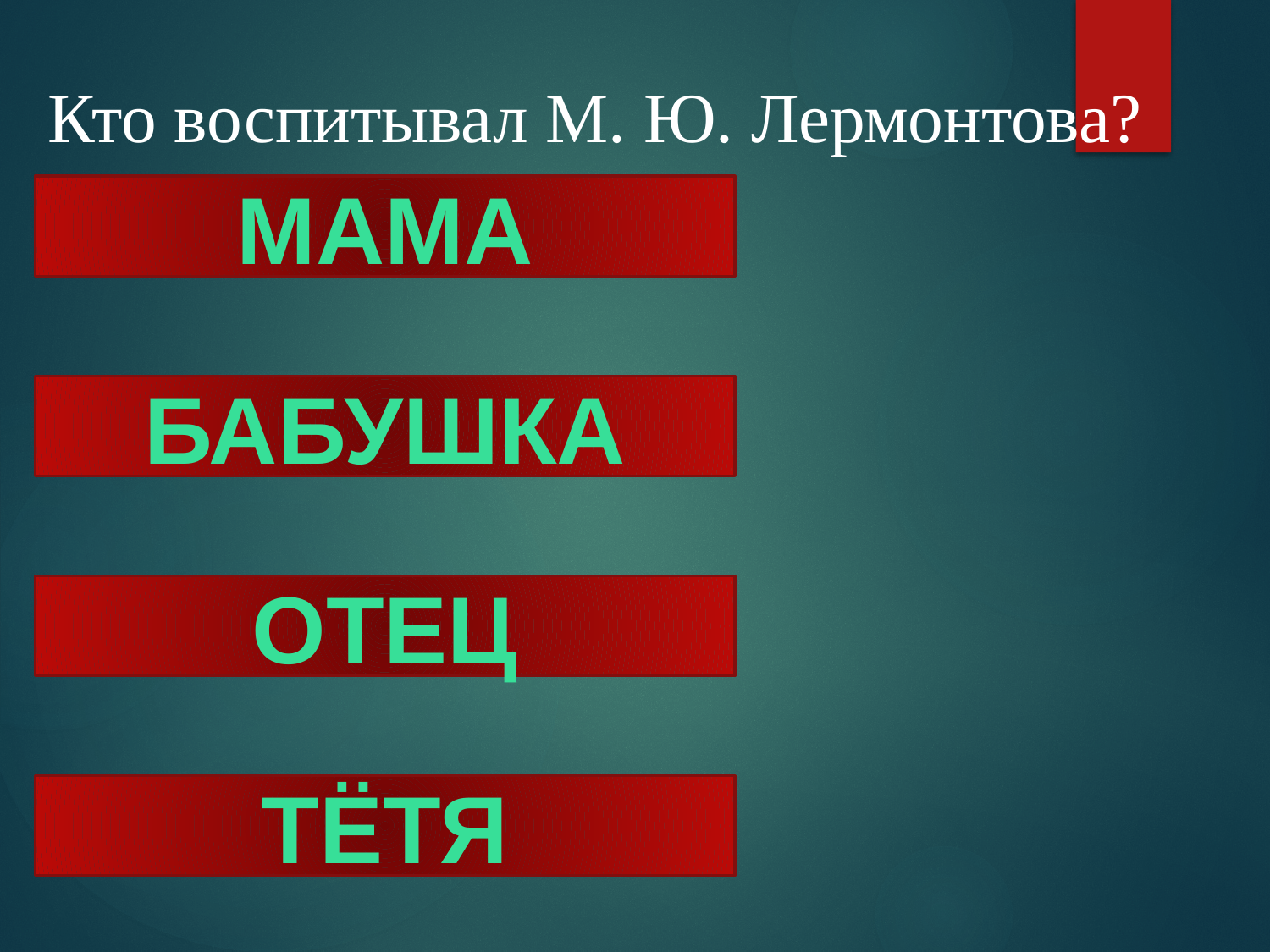

Кто воспитывал М. Ю. Лермонтова?
Мама
Бабушка
Отец
Тётя